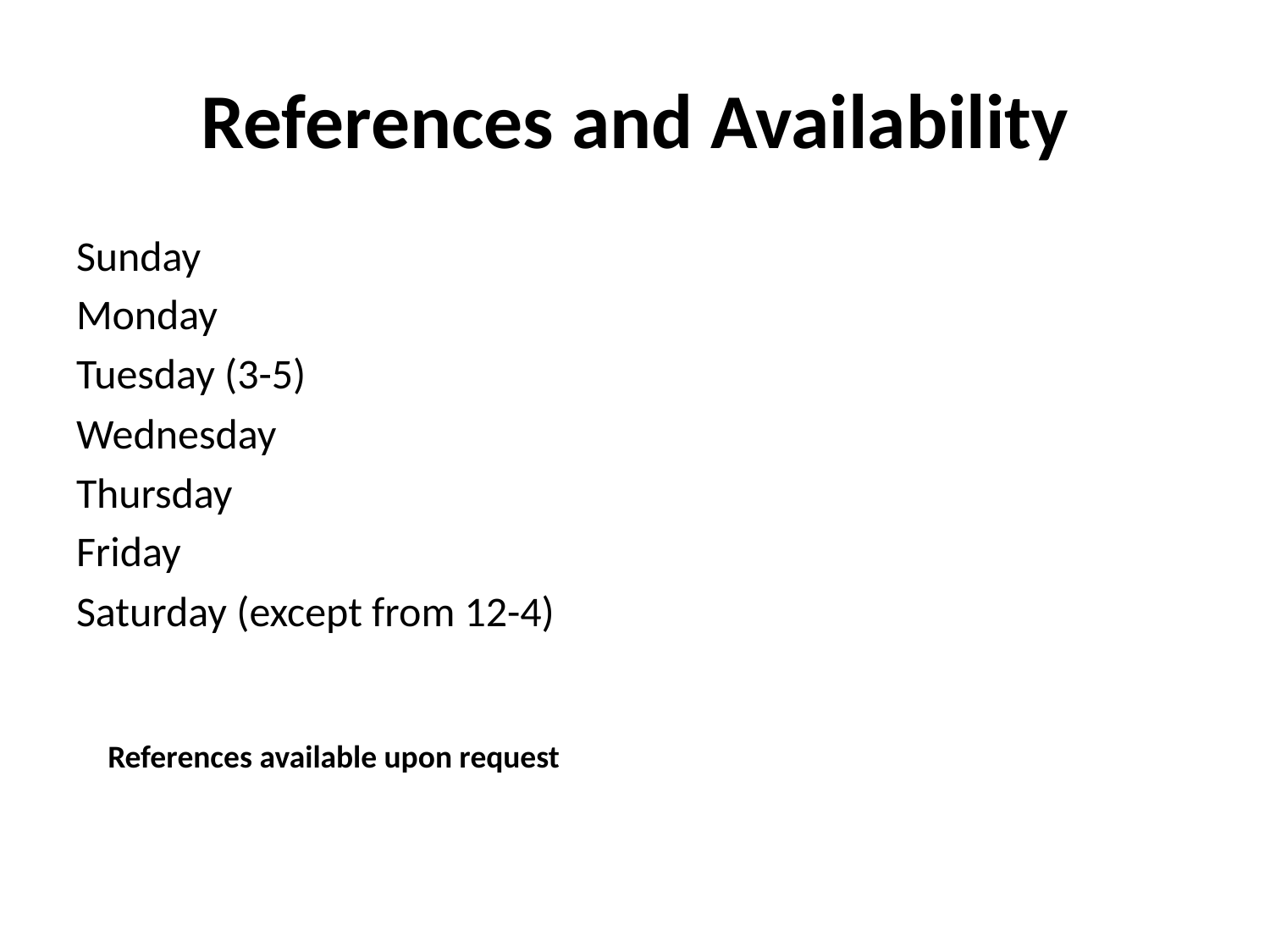

# References and Availability
Sunday
Monday
Tuesday (3-5)
Wednesday
Thursday
Friday
Saturday (except from 12-4)
References available upon request